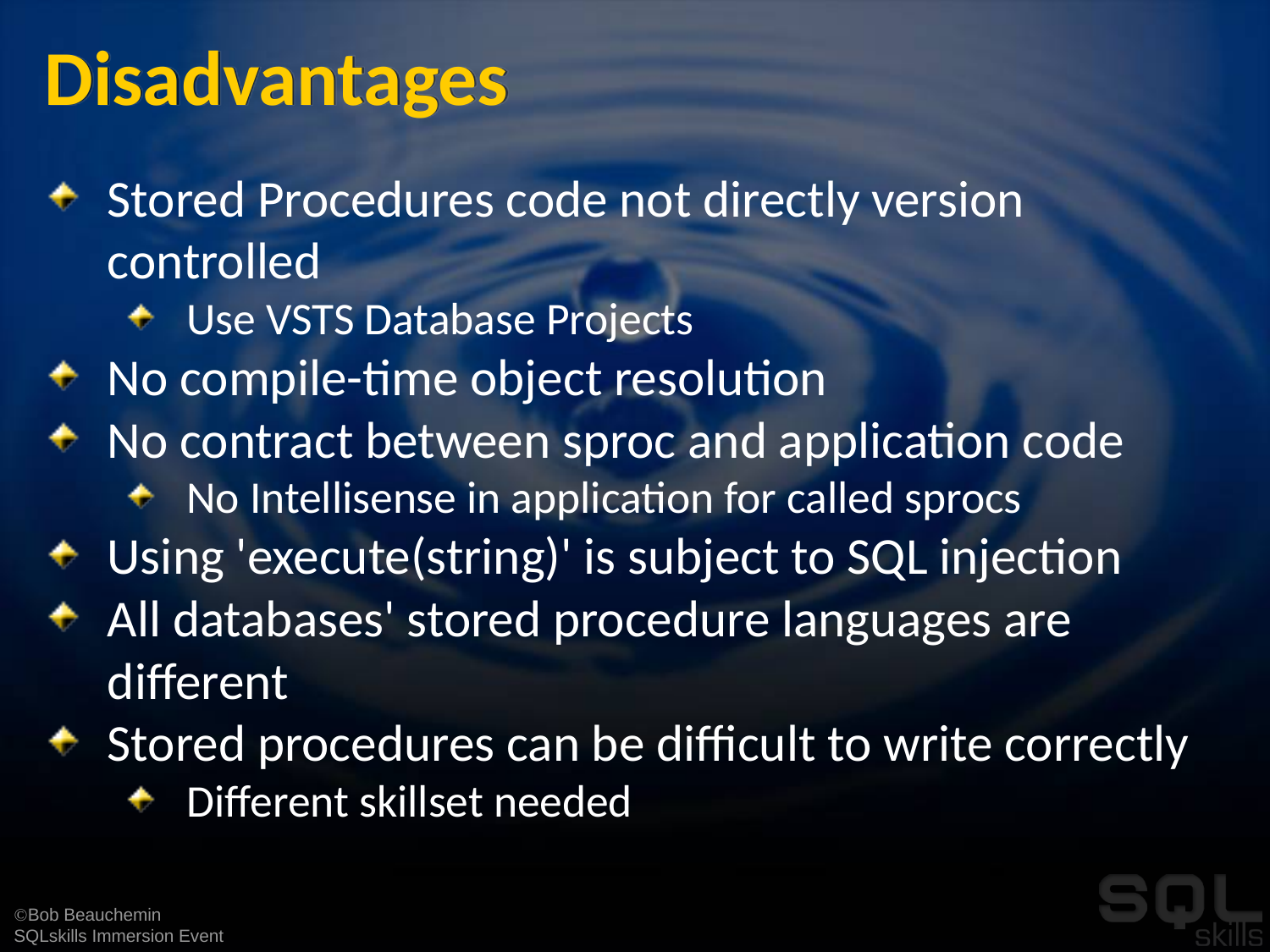

# Disadvantages
Stored Procedures code not directly version controlled
Use VSTS Database Projects
No compile-time object resolution
No contract between sproc and application code
No Intellisense in application for called sprocs
Using 'execute(string)' is subject to SQL injection
All databases' stored procedure languages are different
Stored procedures can be difficult to write correctly
Different skillset needed